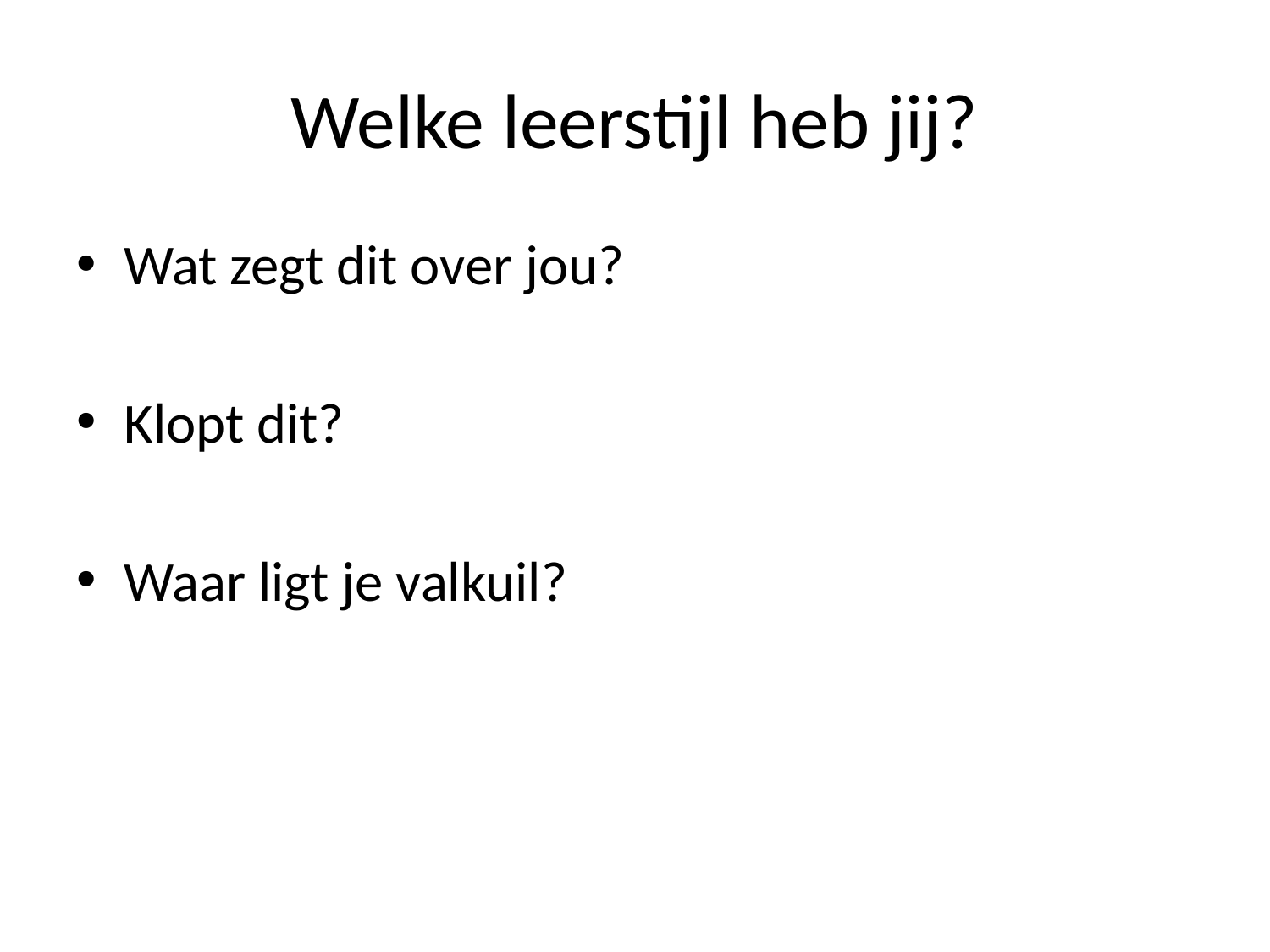

# Welke leerstijl heb jij?
Wat zegt dit over jou?

Klopt dit?

Waar ligt je valkuil?